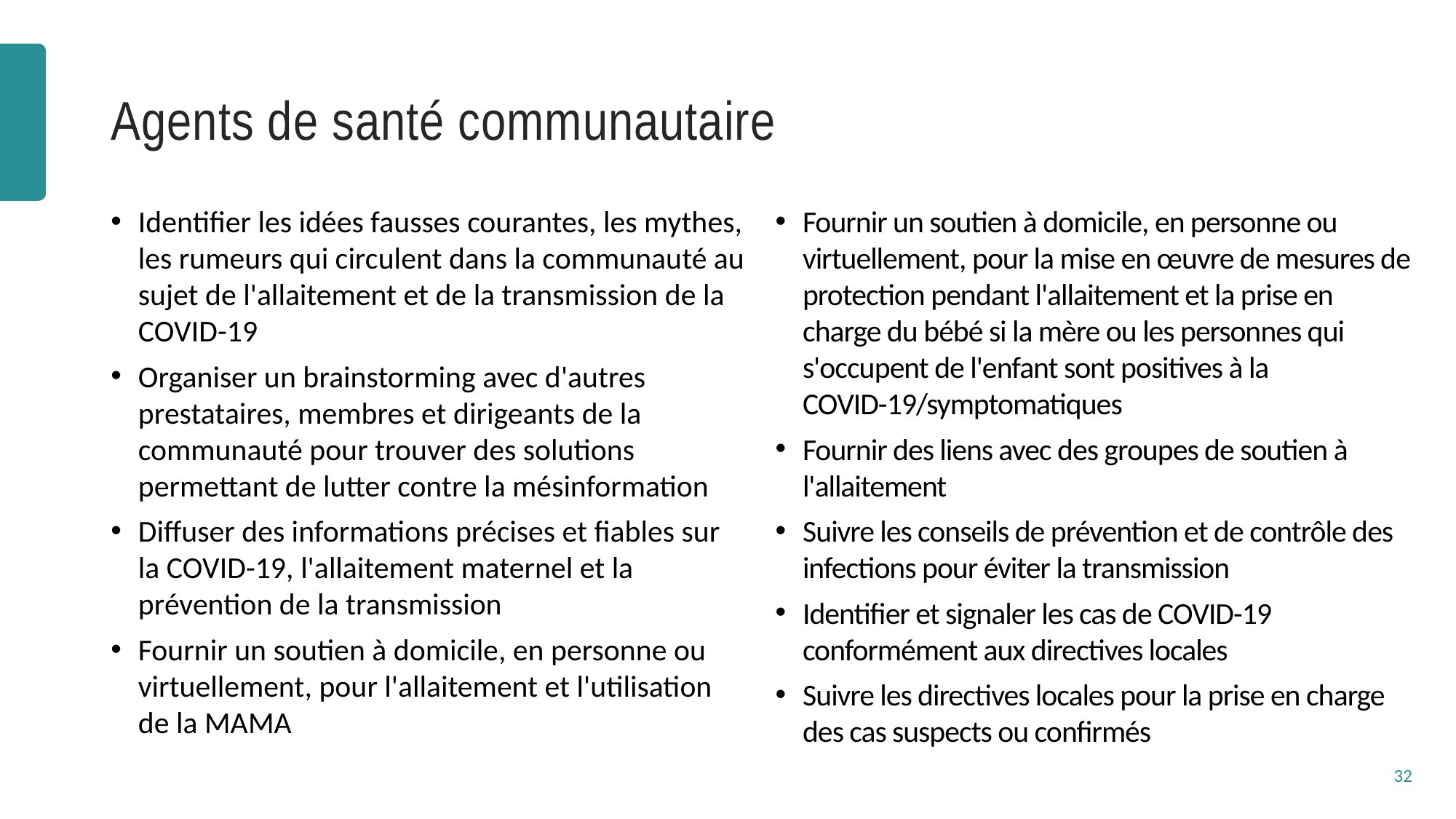

# Agents de santé communautaire
Identifier les idées fausses courantes, les mythes, les rumeurs qui circulent dans la communauté au sujet de l'allaitement et de la transmission de la COVID-19
Organiser un brainstorming avec d'autres prestataires, membres et dirigeants de la communauté pour trouver des solutions permettant de lutter contre la mésinformation
Diffuser des informations précises et fiables sur la COVID-19, l'allaitement maternel et la prévention de la transmission
Fournir un soutien à domicile, en personne ou virtuellement, pour l'allaitement et l'utilisation de la MAMA
Fournir un soutien à domicile, en personne ou virtuellement, pour la mise en œuvre de mesures de protection pendant l'allaitement et la prise en charge du bébé si la mère ou les personnes qui s'occupent de l'enfant sont positives à la COVID-19/symptomatiques
Fournir des liens avec des groupes de soutien à l'allaitement
Suivre les conseils de prévention et de contrôle des infections pour éviter la transmission
Identifier et signaler les cas de COVID-19 conformément aux directives locales
Suivre les directives locales pour la prise en charge des cas suspects ou confirmés